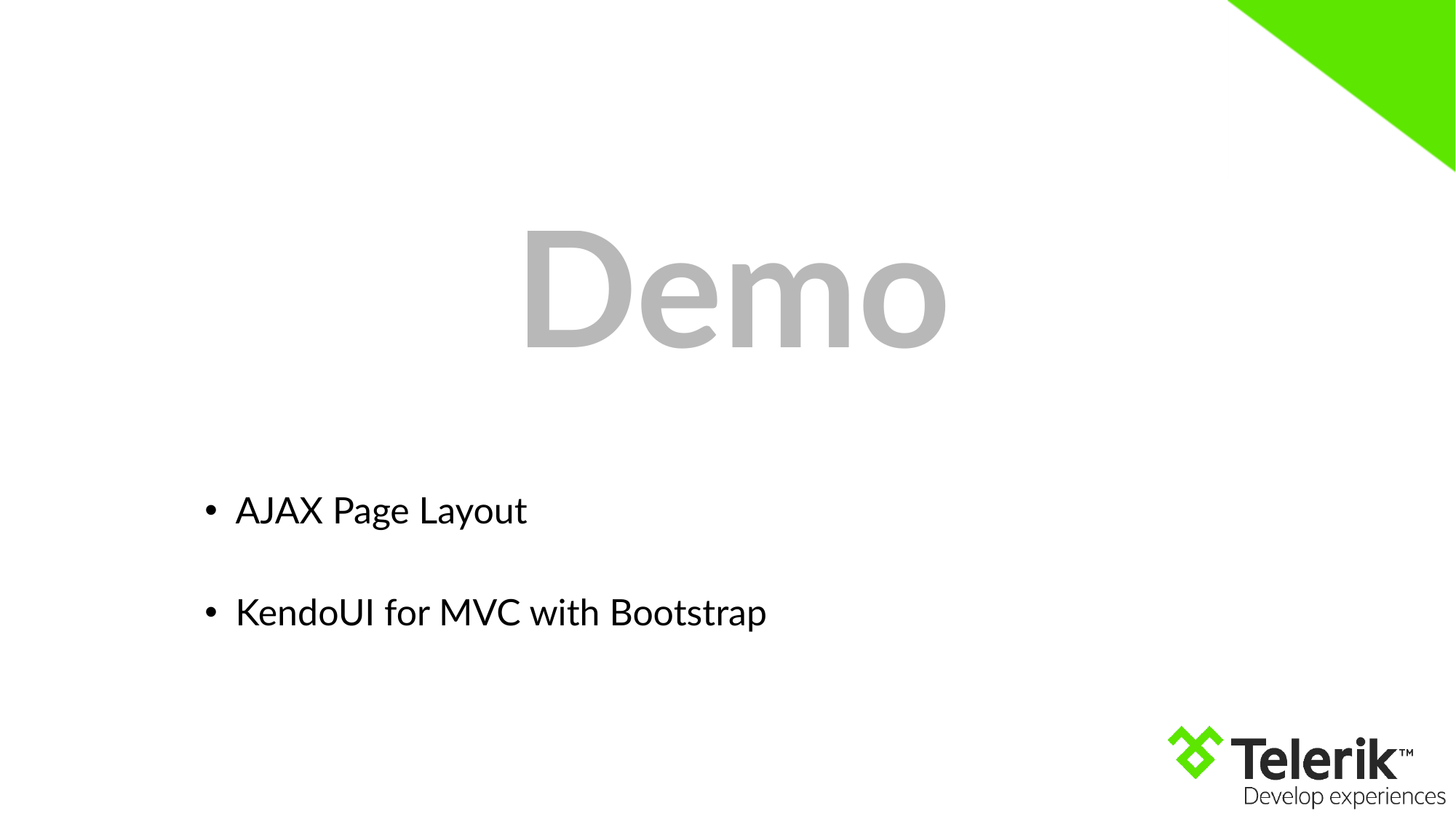

AJAX Page Layout

KendoUI for MVC with Bootstrap